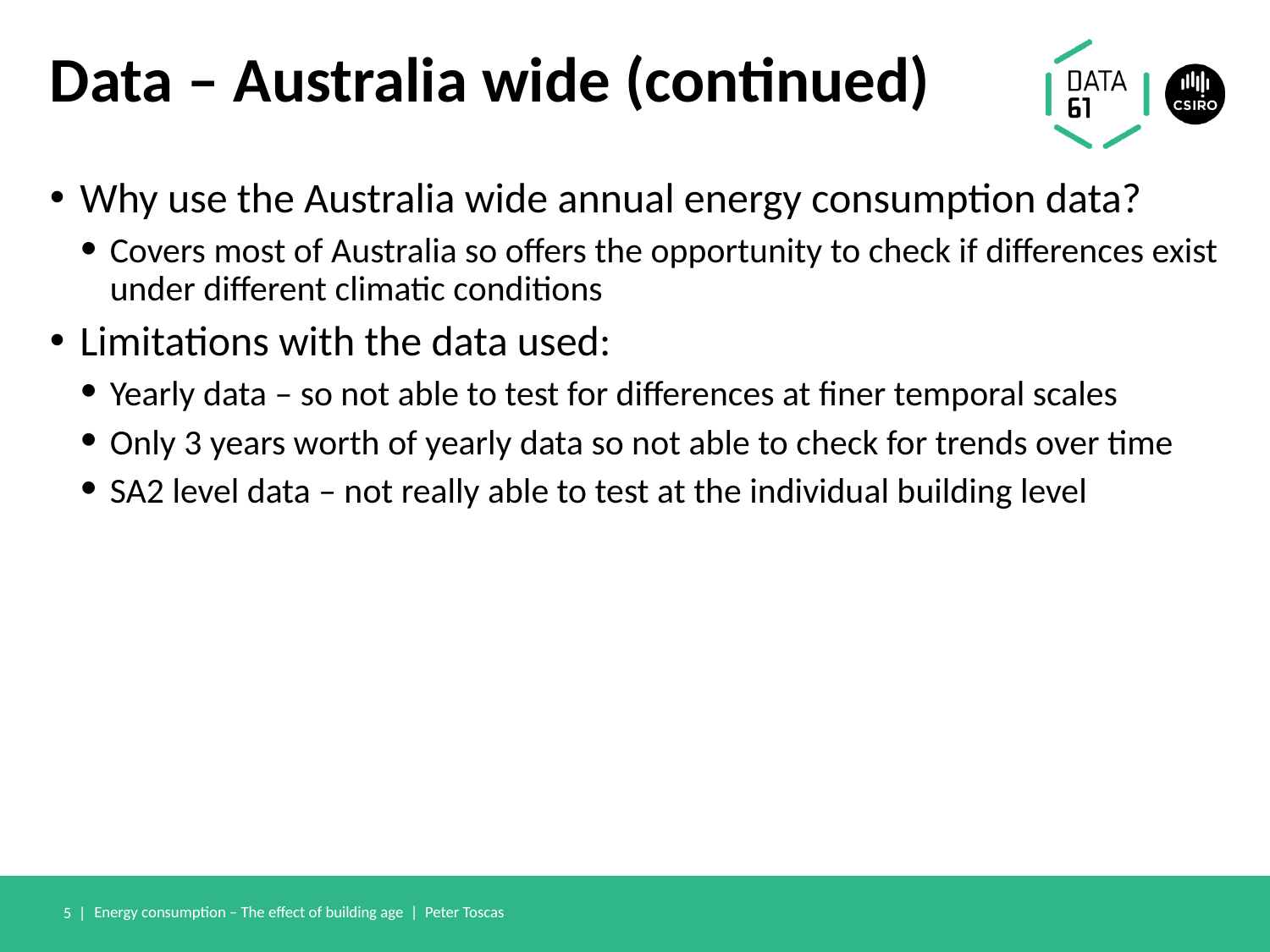

# Data – Australia wide (continued)
Why use the Australia wide annual energy consumption data?
Covers most of Australia so offers the opportunity to check if differences exist under different climatic conditions
Limitations with the data used:
Yearly data – so not able to test for differences at finer temporal scales
Only 3 years worth of yearly data so not able to check for trends over time
SA2 level data – not really able to test at the individual building level

5  |
Energy consumption – The effect of building age  |  Peter Toscas